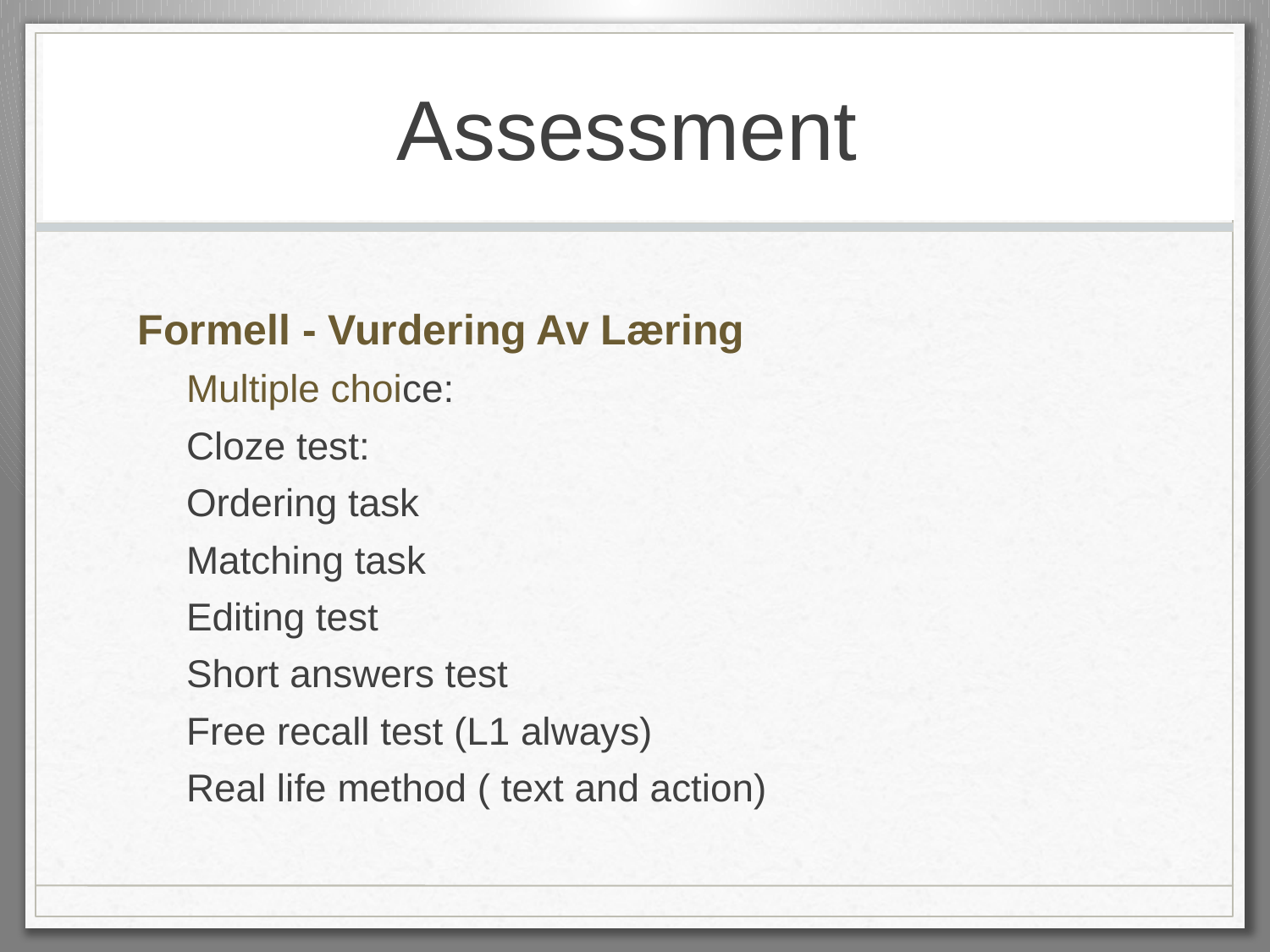

# Assessment
Formell - Vurdering Av Læring
Multiple choice:
Cloze test:
Ordering task
Matching task
Editing test
Short answers test
Free recall test (L1 always)
Real life method ( text and action)